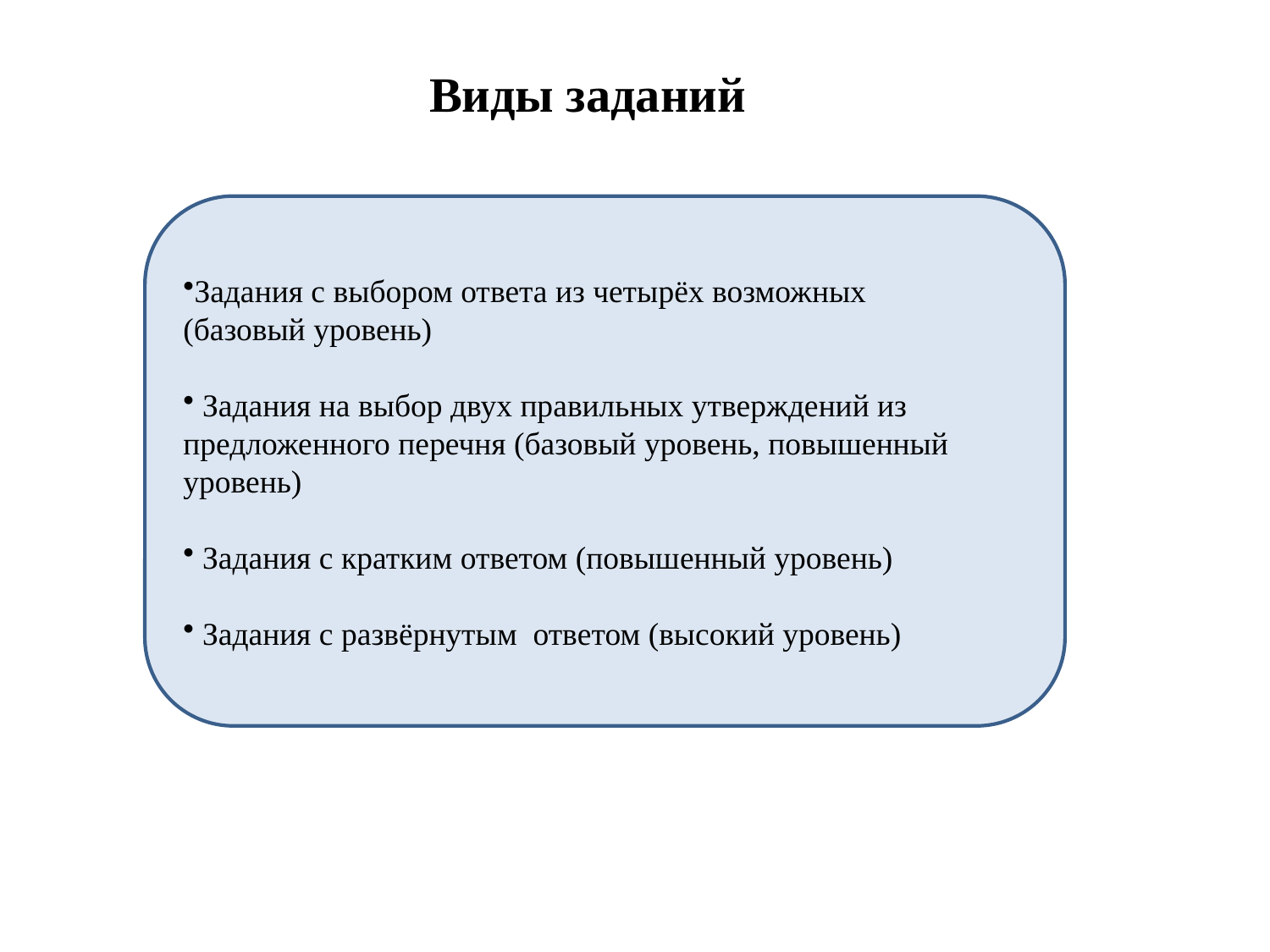

Виды заданий

Задания с выбором ответа из четырёх возможных
(базовый уровень)

 Задания на выбор двух правильных утверждений из предложенного перечня (базовый уровень, повышенный уровень)

 Задания с кратким ответом (повышенный уровень)

 Задания с развёрнутым  ответом (высокий уровень)